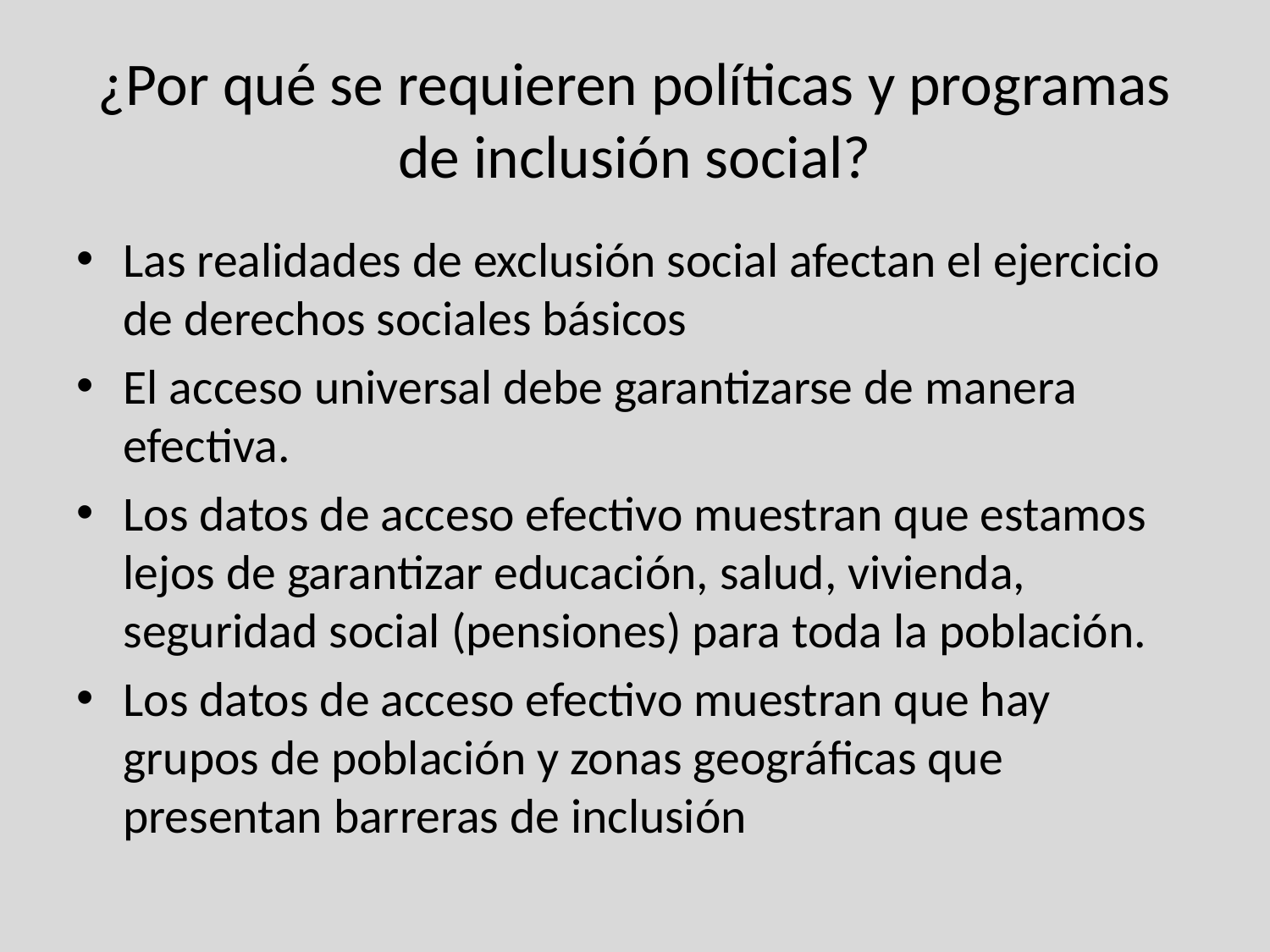

# ¿Por qué se requieren políticas y programas de inclusión social?
Las realidades de exclusión social afectan el ejercicio de derechos sociales básicos
El acceso universal debe garantizarse de manera efectiva.
Los datos de acceso efectivo muestran que estamos lejos de garantizar educación, salud, vivienda, seguridad social (pensiones) para toda la población.
Los datos de acceso efectivo muestran que hay grupos de población y zonas geográficas que presentan barreras de inclusión